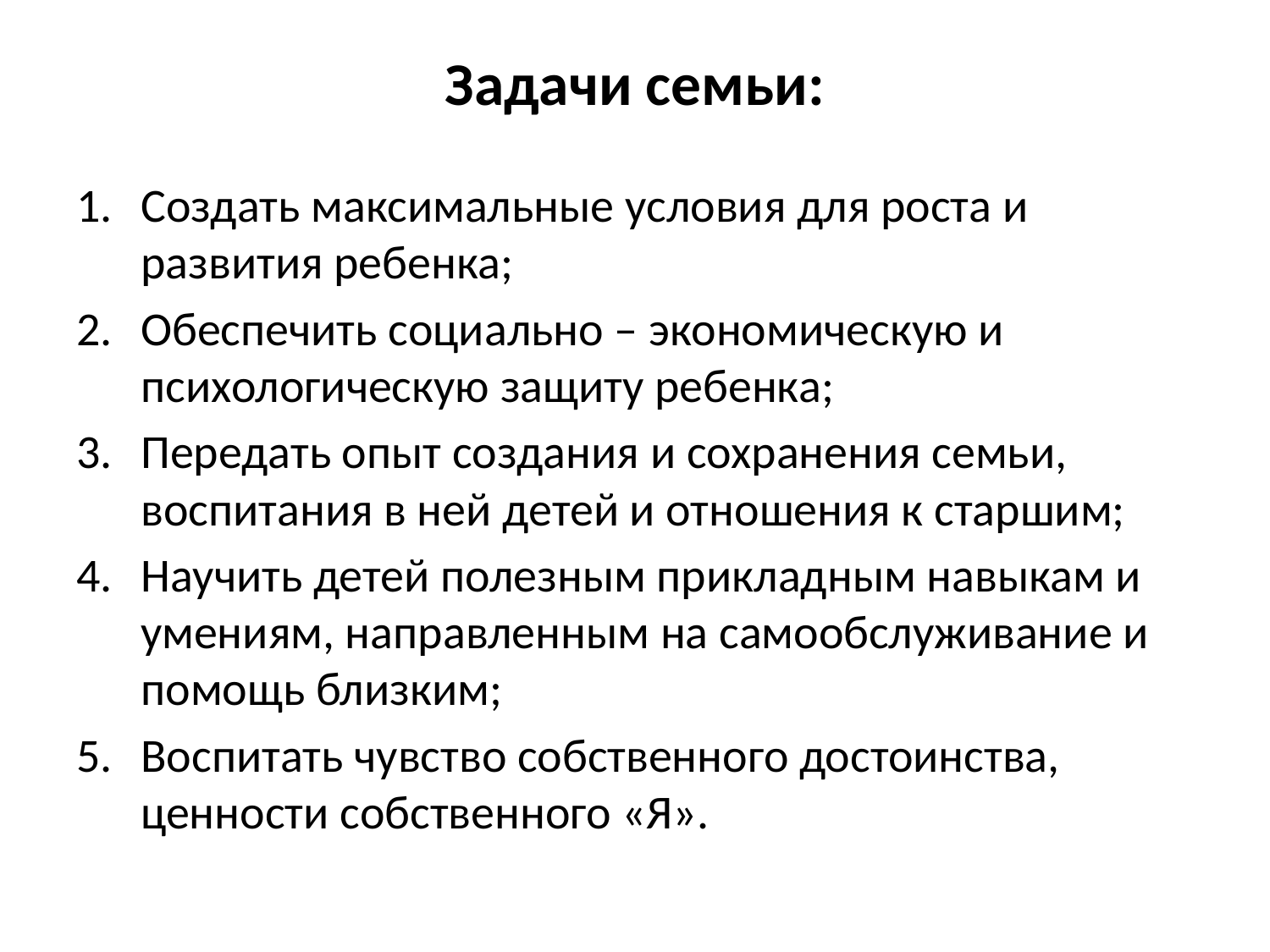

# Задачи семьи:
Создать максимальные условия для роста и развития ребенка;
Обеспечить социально – экономическую и психологическую защиту ребенка;
Передать опыт создания и сохранения семьи, воспитания в ней детей и отношения к старшим;
Научить детей полезным прикладным навыкам и умениям, направленным на самообслуживание и помощь близким;
Воспитать чувство собственного достоинства, ценности собственного «Я».